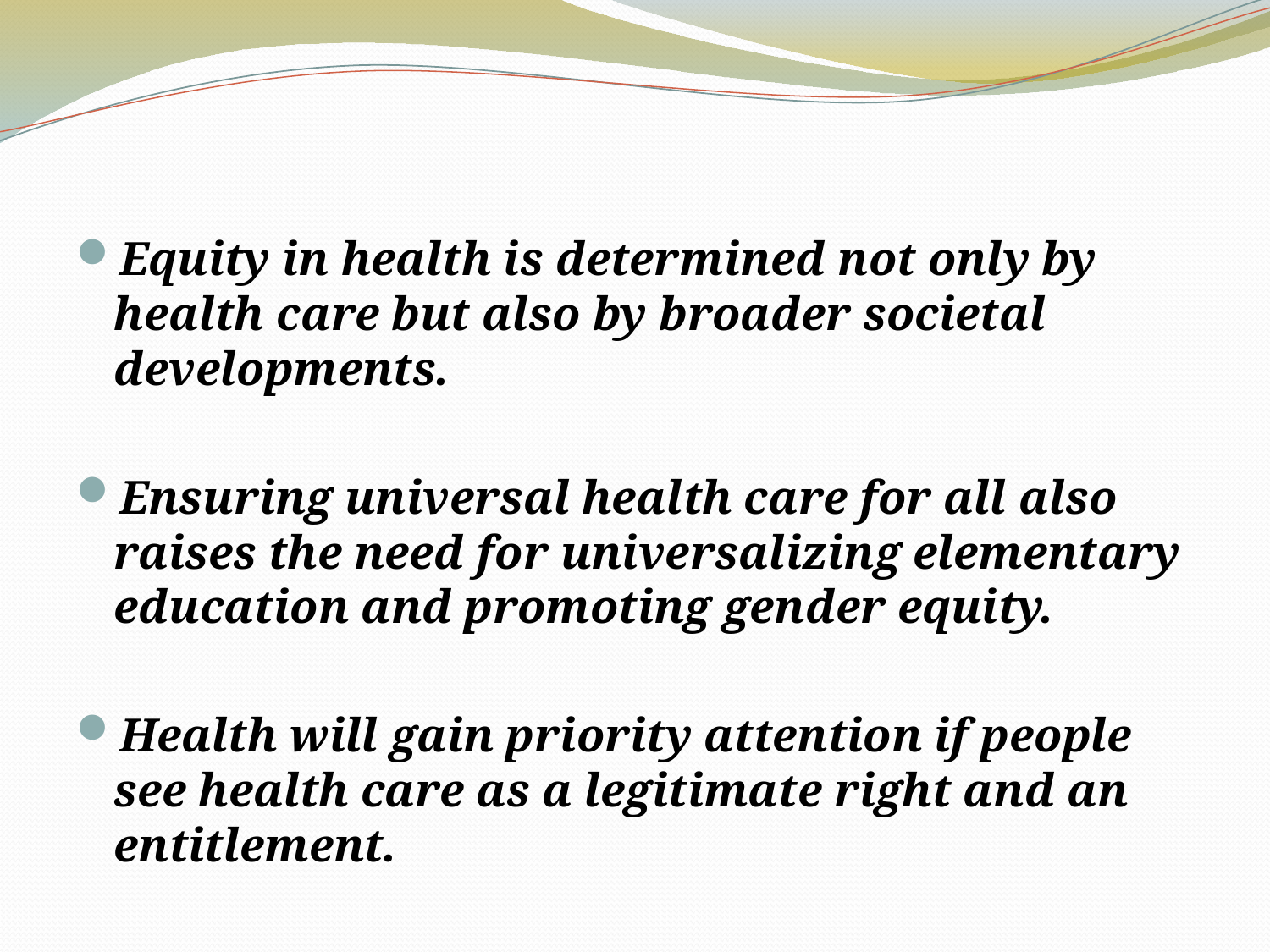

Equity in health is determined not only by health care but also by broader societal developments.

Ensuring universal health care for all also raises the need for universalizing elementary education and promoting gender equity.

Health will gain priority attention if people see health care as a legitimate right and an entitlement.